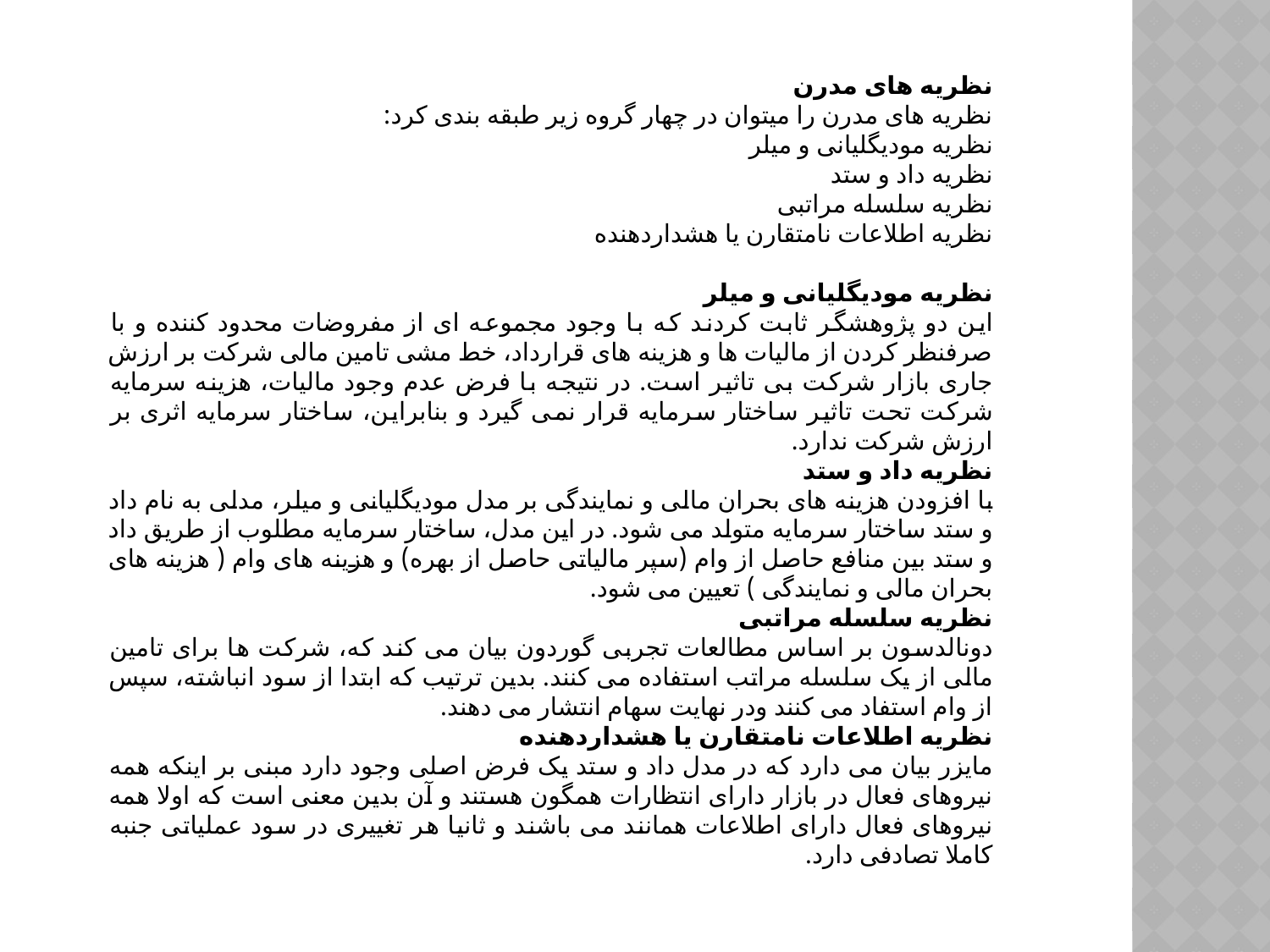

نظریه های مدرن
نظریه های مدرن را میتوان در چهار گروه زیر طبقه بندی کرد:
نظریه مودیگلیانی و میلر
نظریه داد و ستد
نظریه سلسله مراتبی
نظریه اطلاعات نامتقارن یا هشداردهنده

نظریه مودیگلیانی و میلر
این دو پژوهشگر ثابت کردند که با وجود مجموعه ای از مفروضات محدود کننده و با صرفنظر کردن از مالیات ها و هزینه های قرارداد، خط مشی تامین مالی شرکت بر ارزش جاری بازار شرکت بی تاثیر است. در نتیجه با فرض عدم وجود مالیات، هزینه سرمایه شرکت تحت تاثیر ساختار سرمایه قرار نمی گیرد و بنابراین، ساختار سرمایه اثری بر ارزش شرکت ندارد.
نظریه داد و ستد
با افزودن هزینه های بحران مالی و نمایندگی بر مدل مودیگلیانی و میلر، مدلی به نام داد و ستد ساختار سرمایه متولد می شود. در این مدل، ساختار سرمایه مطلوب از طریق داد و ستد بین منافع حاصل از وام (سپر مالیاتی حاصل از بهره) و هزینه های وام ( هزینه های بحران مالی و نمایندگی ) تعیین می شود.
نظریه سلسله مراتبی
دونالدسون بر اساس مطالعات تجربی گوردون بیان می کند که، شرکت ها برای تامین مالی از یک سلسله مراتب استفاده می کنند. بدین ترتیب که ابتدا از سود انباشته، سپس از وام استفاد می کنند ودر نهایت سهام انتشار می دهند.
نظریه اطلاعات نامتقارن یا هشداردهنده
مایزر بیان می دارد که در مدل داد و ستد یک فرض اصلی وجود دارد مبنی بر اینکه همه نیروهای فعال در بازار دارای انتظارات همگون هستند و آن بدین معنی است که اولا همه نیروهای فعال دارای اطلاعات همانند می باشند و ثانیا هر تغییری در سود عملیاتی جنبه کاملا تصادفی دارد.